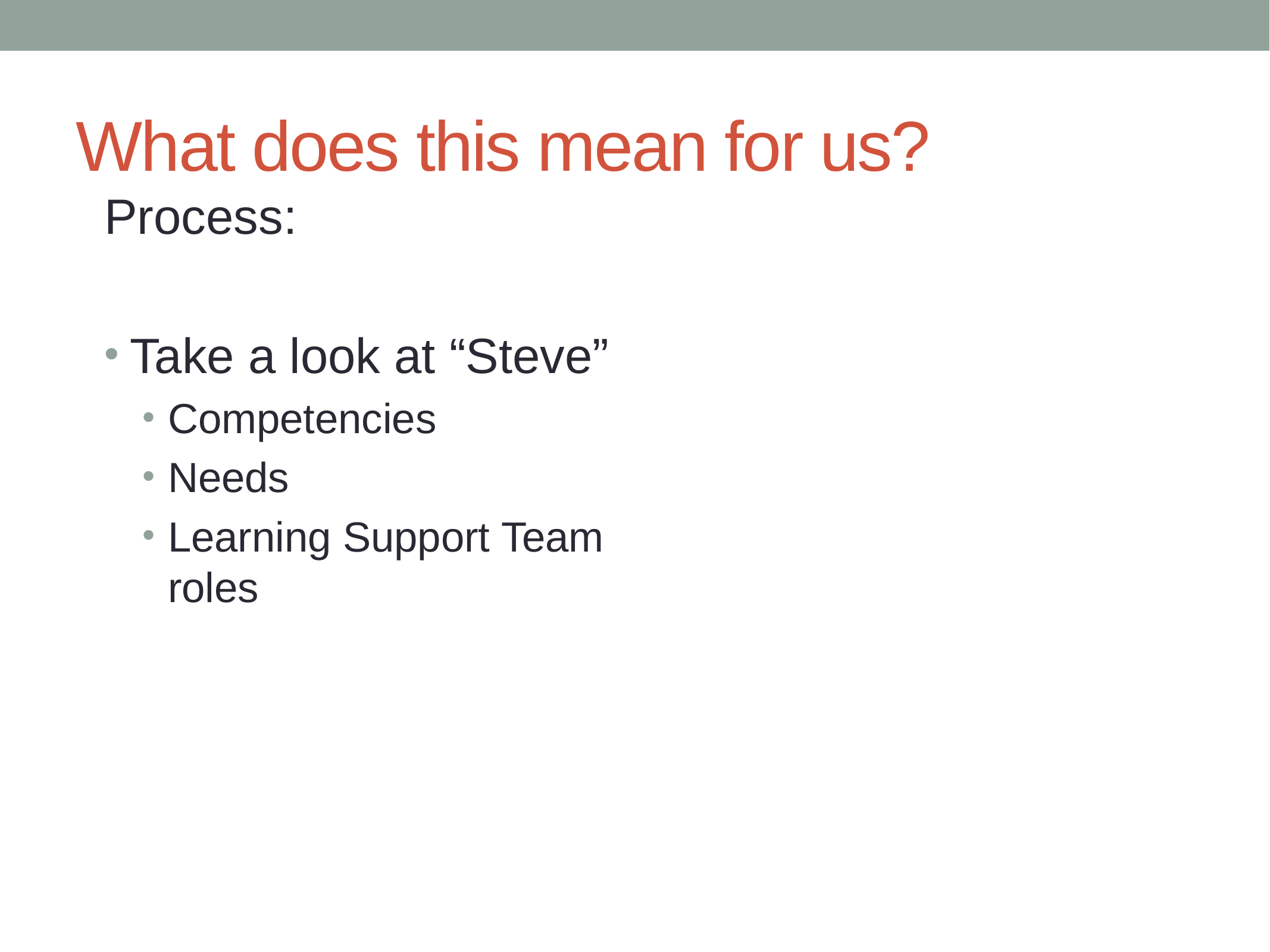

# What does this mean for us?
Process:

Take a look at “Steve”
Competencies
Needs
Learning Support Team roles